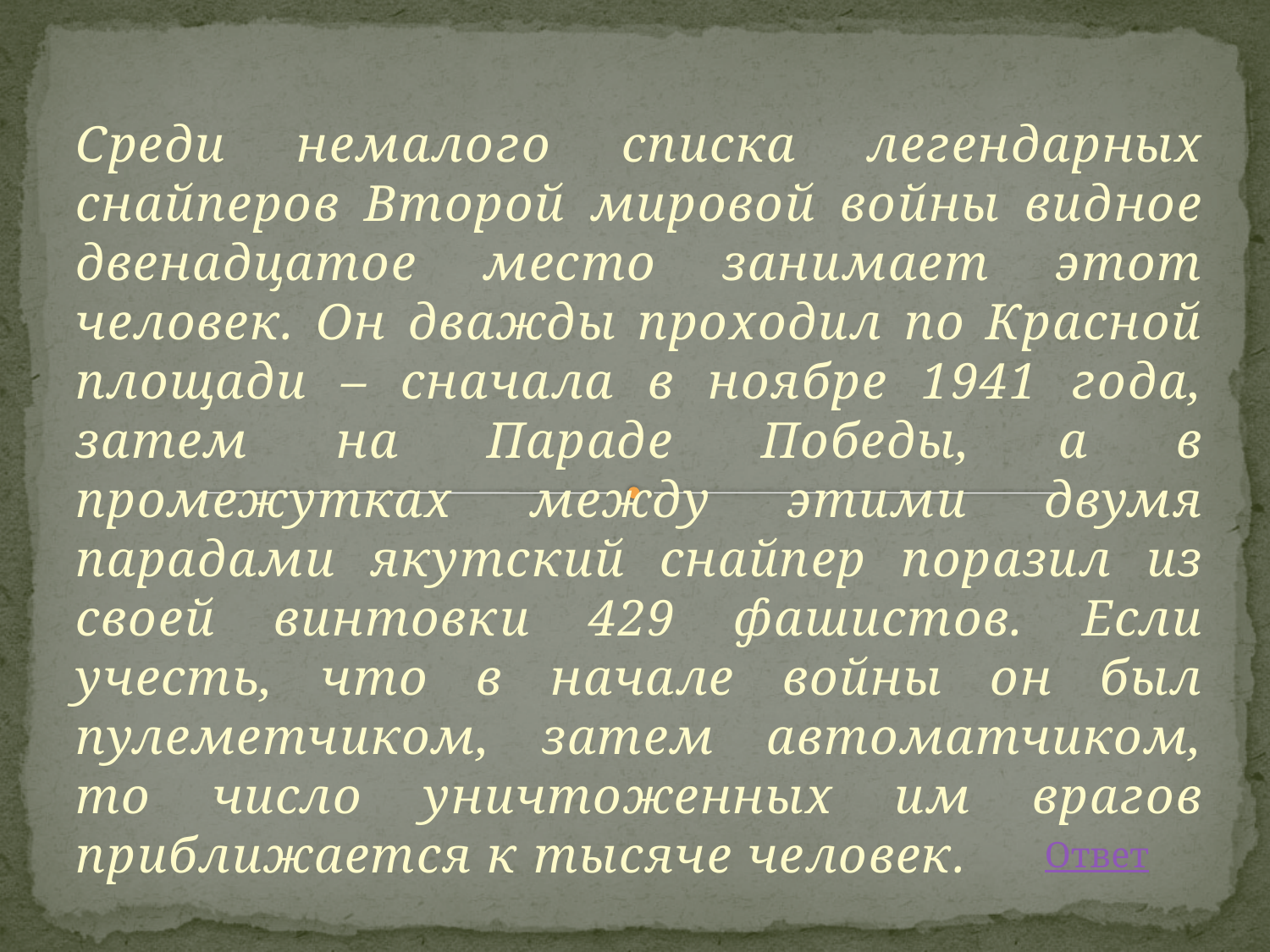

Среди немалого списка легендарных снайперов Второй мировой войны видное двенадцатое место занимает этот человек. Он дважды проходил по Красной площади – сначала в ноябре 1941 года, затем на Параде Победы, а в промежутках между этими двумя парадами якутский снайпер поразил из своей винтовки 429 фашистов. Если учесть, что в начале войны он был пулеметчиком, затем автоматчиком, то число уничтоженных им врагов приближается к тысяче человек.
Ответ